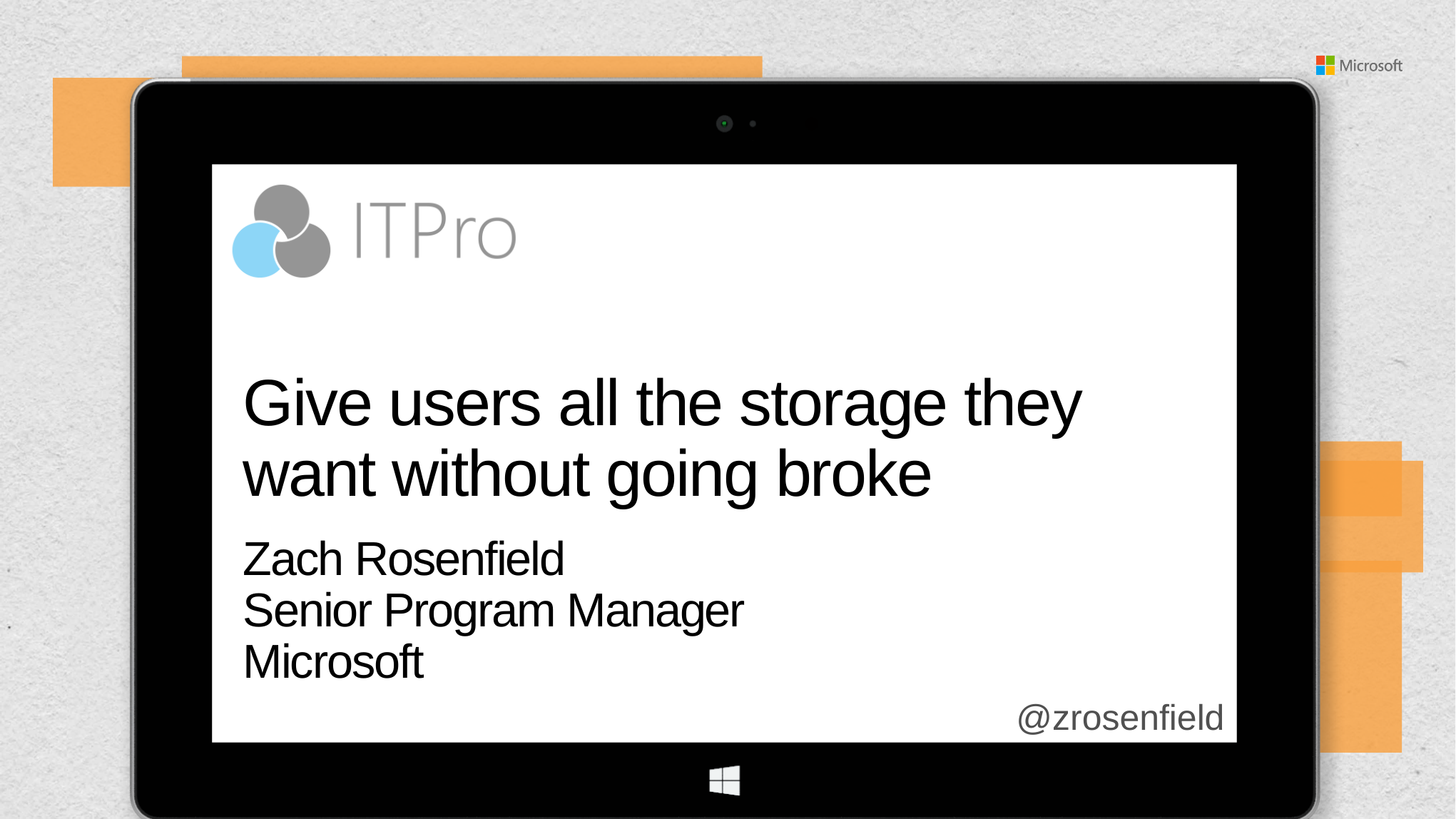

# Give users all the storage they want without going broke
Zach Rosenfield
Senior Program Manager
Microsoft
@zrosenfield